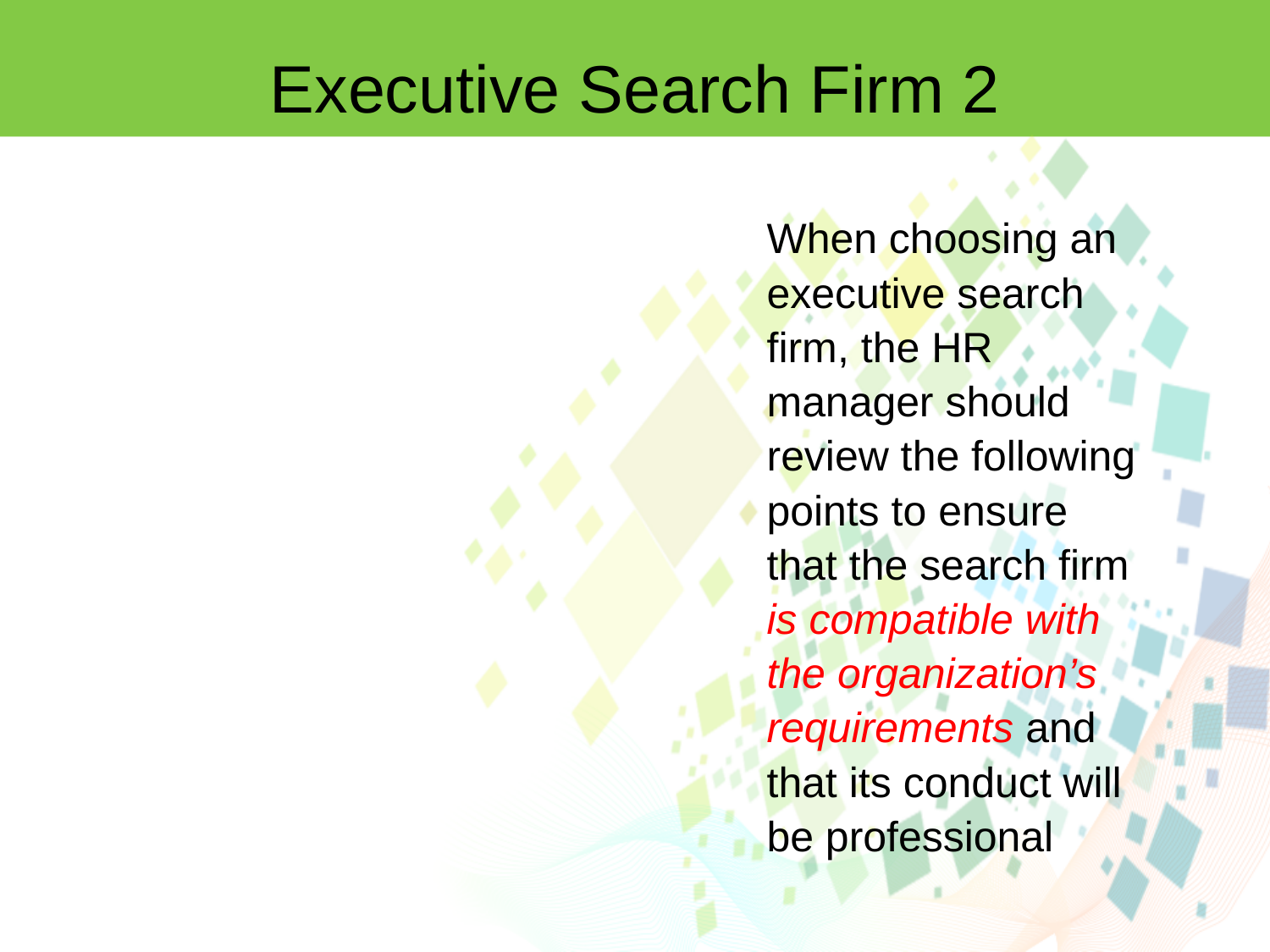

Executive Search Firm 2
When choosing an executive search firm, the HR manager should review the following points to ensure that the search firm is compatible with the organization’s requirements and that its conduct will be professional